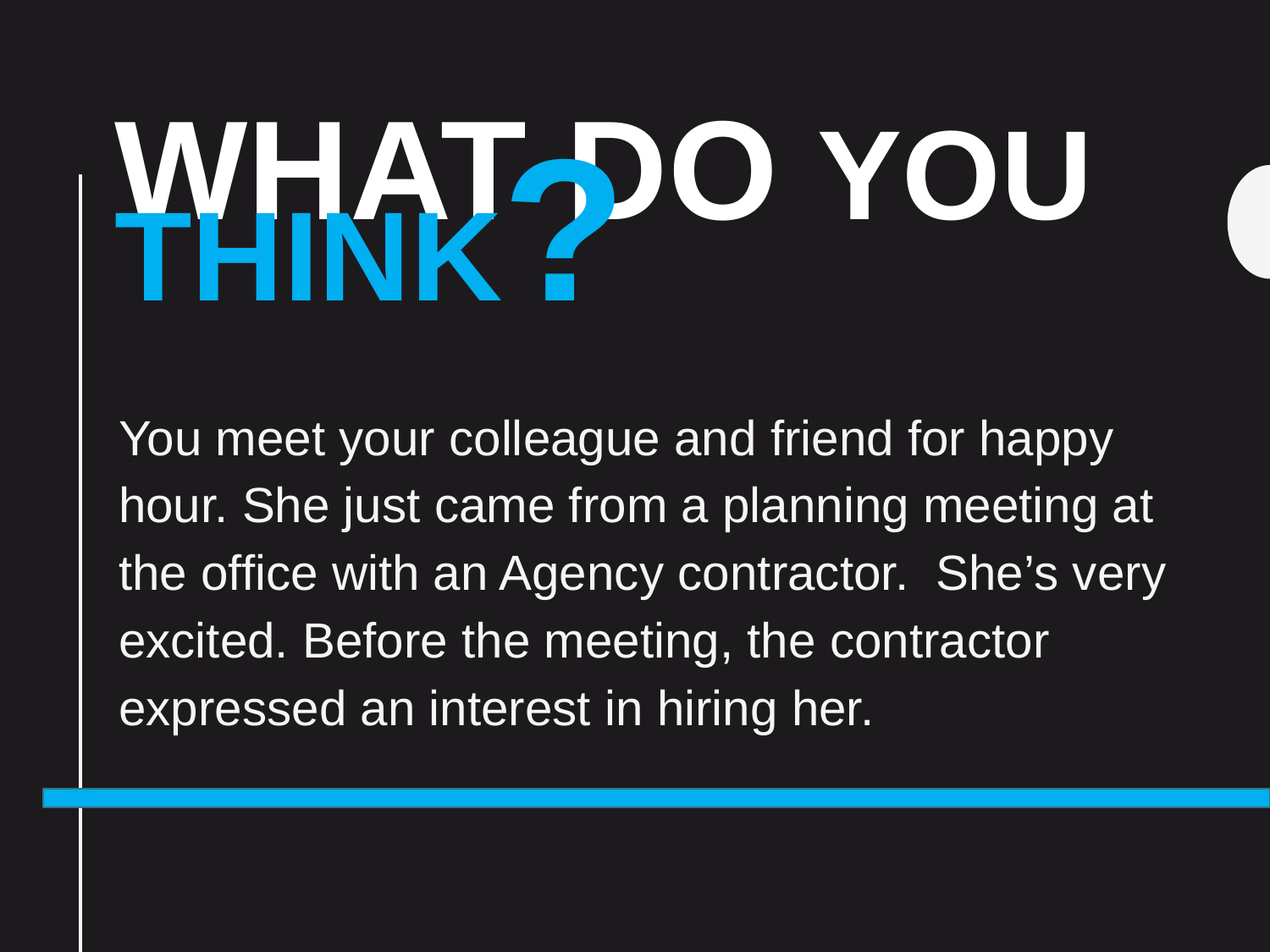

# What do you Think?
You meet your colleague and friend for happy
hour. She just came from a planning meeting at
the office with an Agency contractor.  She’s very
excited. Before the meeting, the contractor
expressed an interest in hiring her.